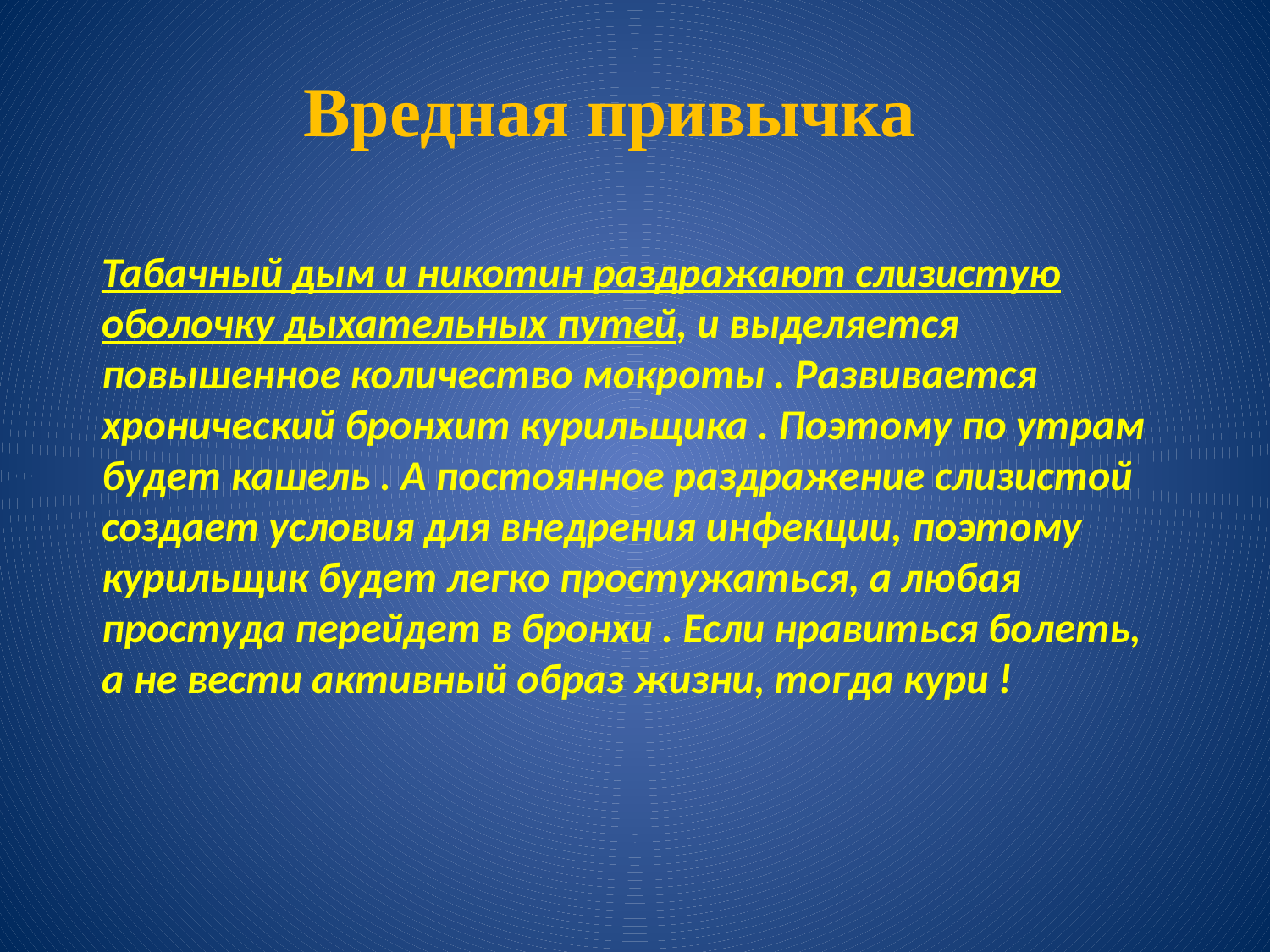

Вредная привычка
Табачный дым и никотин раздражают слизистую оболочку дыхательных путей, и выделяется повышенное количество мокроты . Развивается хронический бронхит курильщика . Поэтому по утрам будет кашель . А постоянное раздражение слизистой создает условия для внедрения инфекции, поэтому курильщик будет легко простужаться, а любая простуда перейдет в бронхи . Если нравиться болеть, а не вести активный образ жизни, тогда кури !